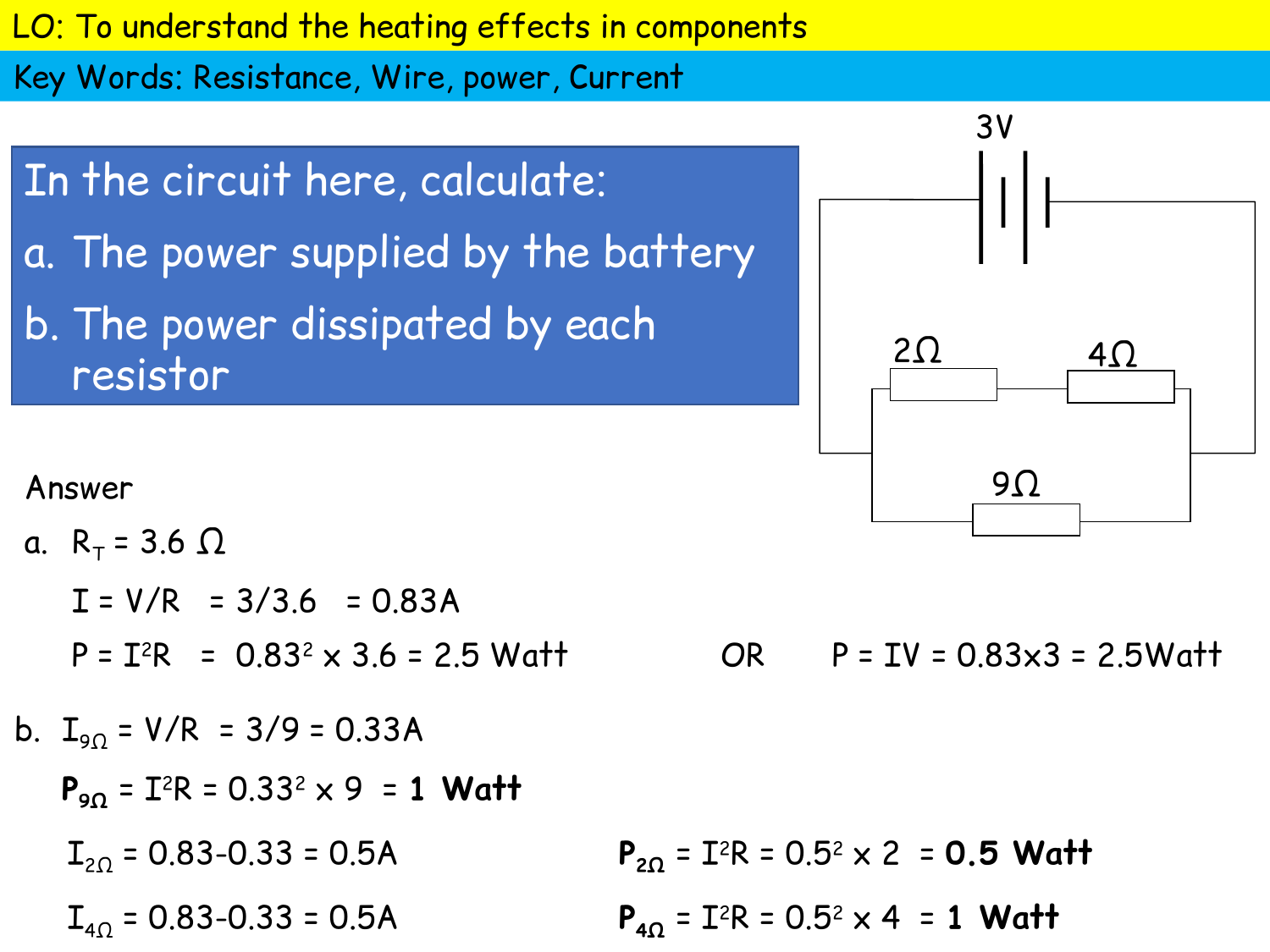

3V
In the circuit here, calculate:
The power supplied by the battery
The power dissipated by each resistor

2Ω
4Ω

9Ω
Answer
RT = 3.6 Ω
     I = V/R   = 3/3.6   = 0.83A
     P = I2R   =  0.832 x 3.6 = 2.5 Watt                OR       P = IV = 0.83x3 = 2.5Watt

I9Ω = V/R  = 3/9 = 0.33A
     P9Ω  = I2R = 0.332 x 9  = 1 Watt
     I2Ω = 0.83-0.33 = 0.5A                       P2Ω  = I2R = 0.52 x 2  = 0.5 Watt
     I4Ω = 0.83-0.33 = 0.5A                       P4Ω  = I2R = 0.52 x 4  = 1 Watt